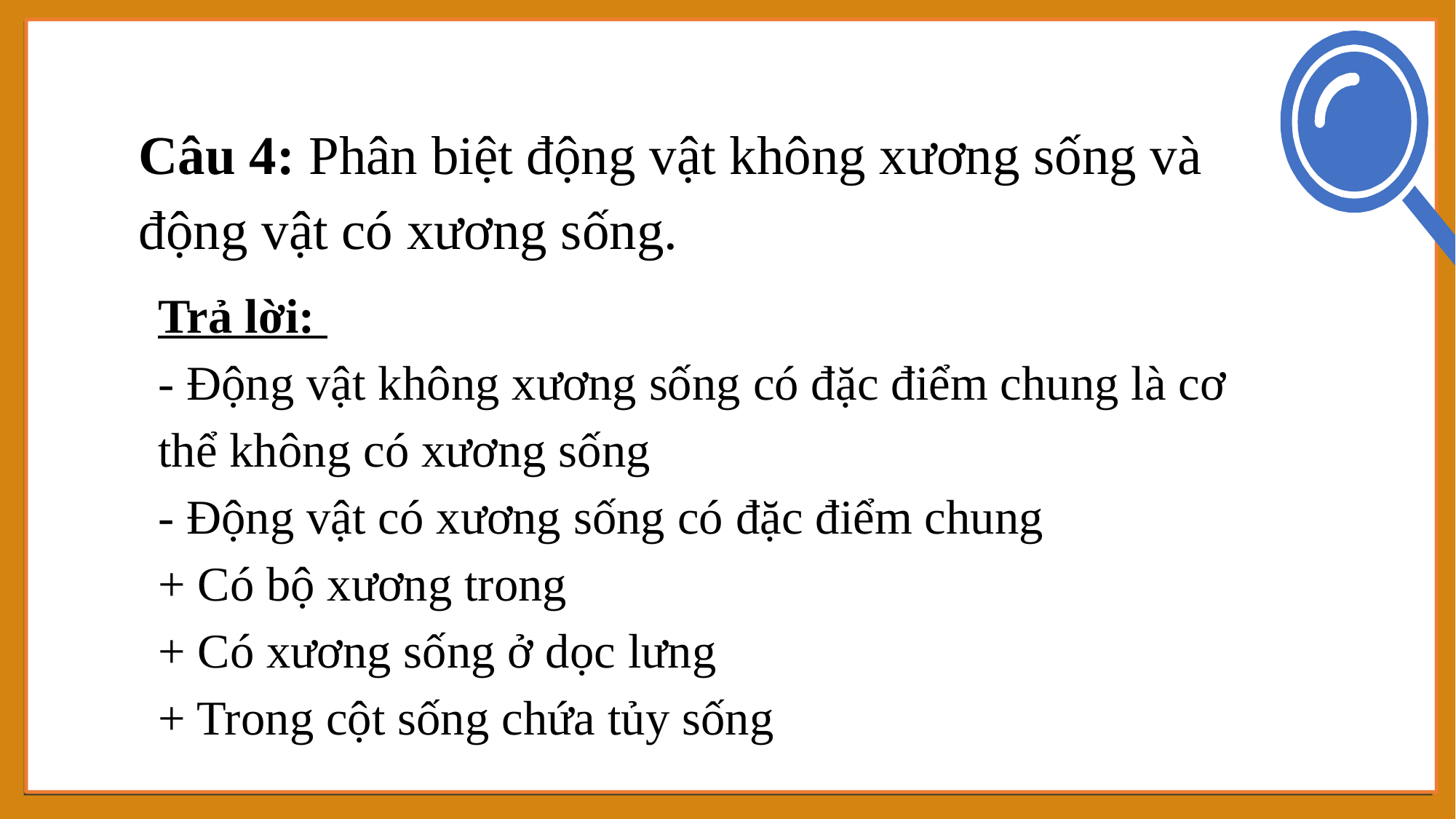

Câu 4: Phân biệt động vật không xương sống và động vật có xương sống.
Trả lời:
- Động vật không xương sống có đặc điểm chung là cơ thể không có xương sống
- Động vật có xương sống có đặc điểm chung
+ Có bộ xương trong
+ Có xương sống ở dọc lưng
+ Trong cột sống chứa tủy sống